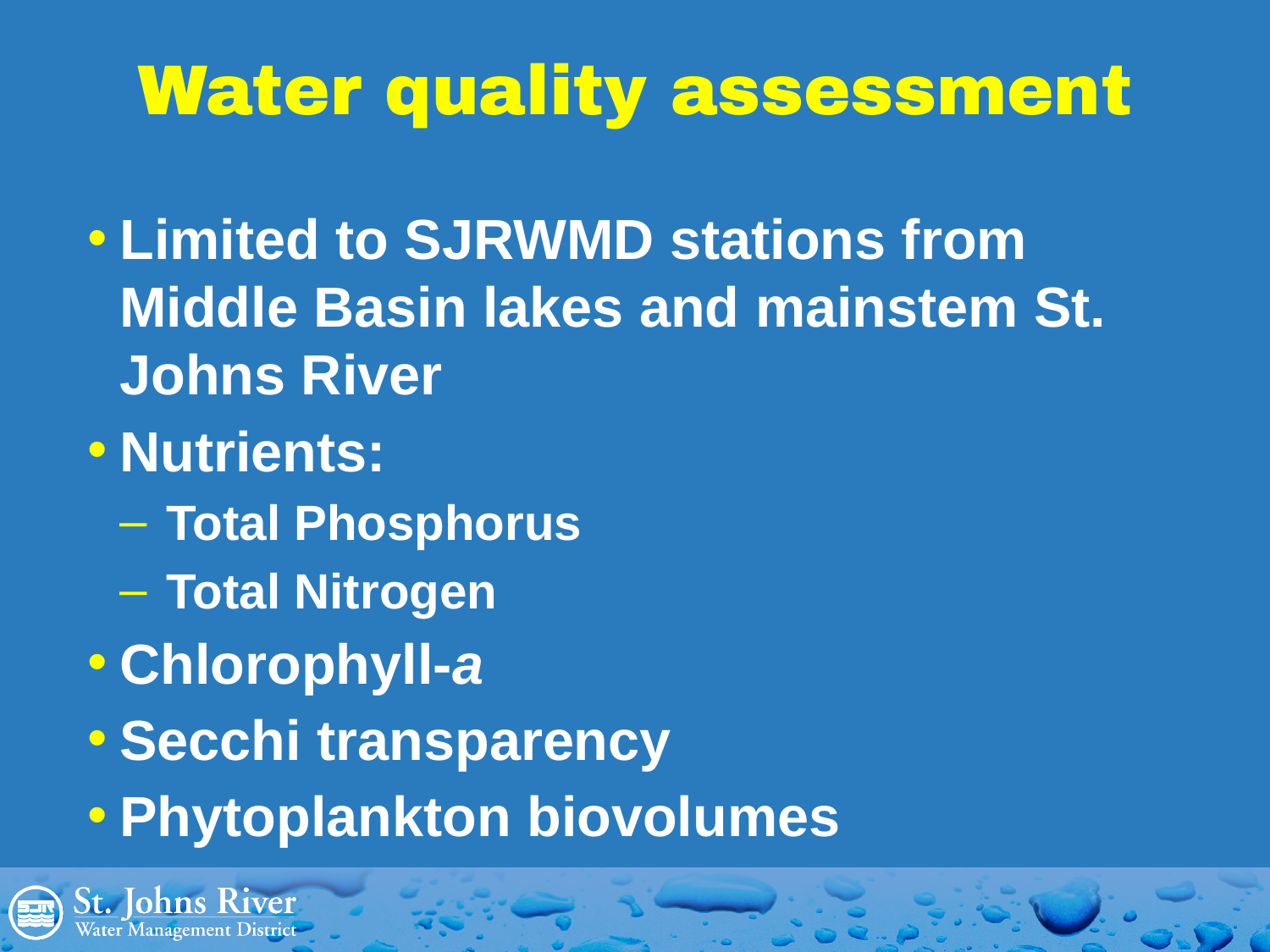

# Water quality assessment
Limited to SJRWMD stations from Middle Basin lakes and mainstem St. Johns River
Nutrients:
Total Phosphorus
Total Nitrogen
Chlorophyll-a
Secchi transparency
Phytoplankton biovolumes